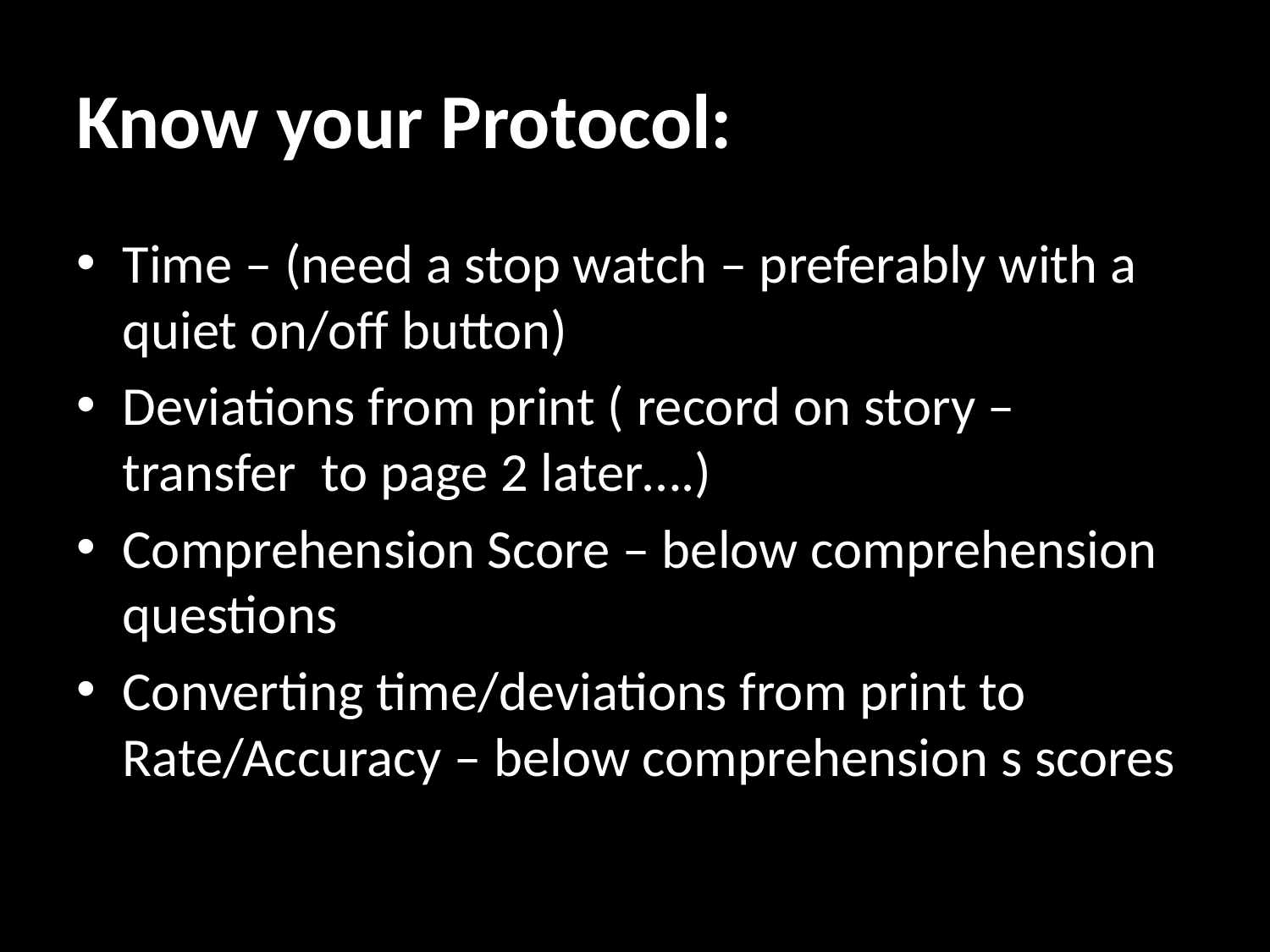

# Know your Protocol:
Time – (need a stop watch – preferably with a quiet on/off button)
Deviations from print ( record on story – transfer  to page 2 later….)
Comprehension Score – below comprehension questions
Converting time/deviations from print to Rate/Accuracy – below comprehension s scores